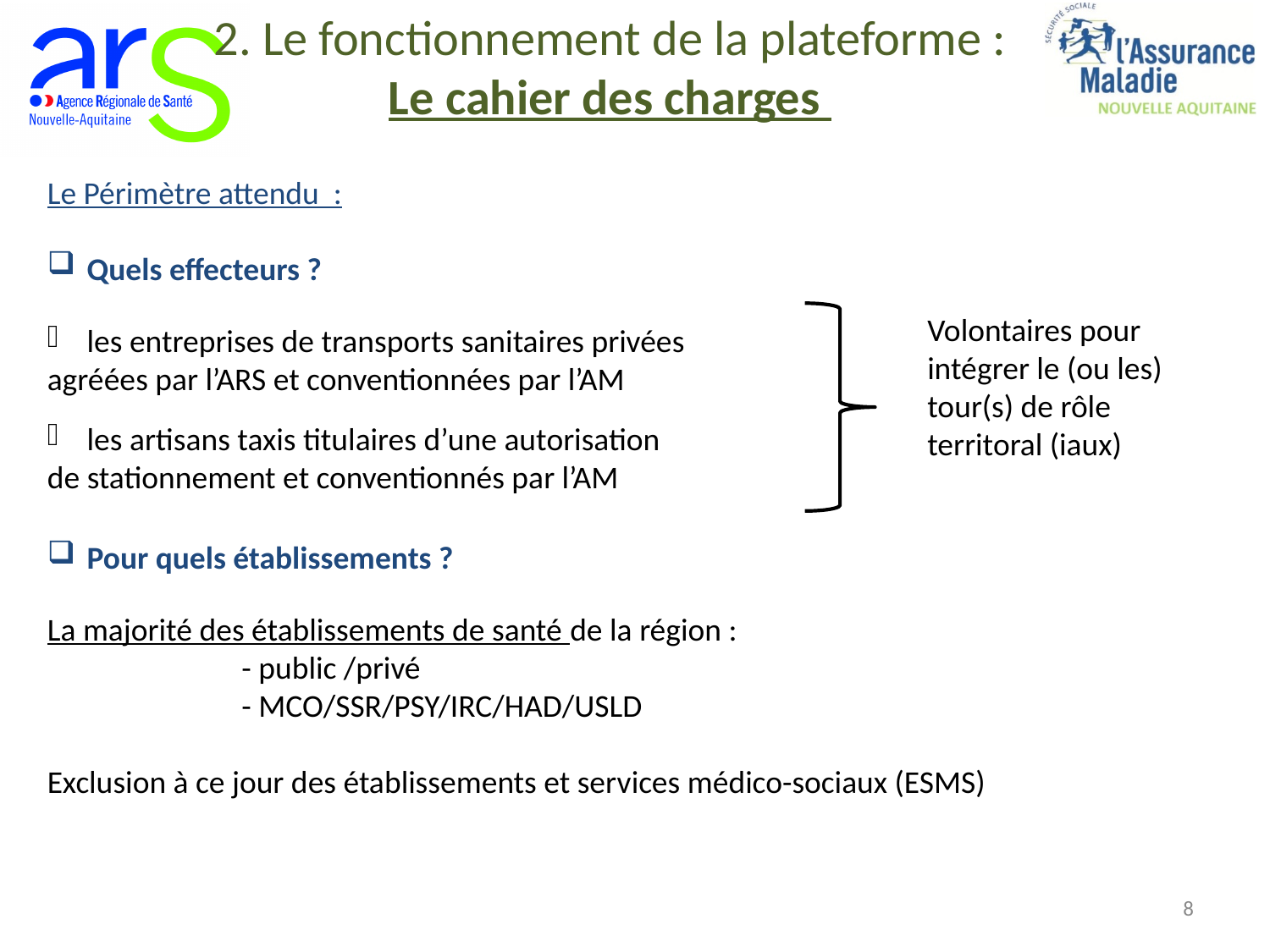

2. Le fonctionnement de la plateforme :
Le cahier des charges

Le Périmètre attendu  :

Quels effecteurs ?

les entreprises de transports sanitaires privées
agréées par l’ARS et conventionnées par l’AM

les artisans taxis titulaires d’une autorisation
de stationnement et conventionnés par l’AM

Pour quels établissements ?

La majorité des établissements de santé de la région :
                           - public /privé
                           - MCO/SSR/PSY/IRC/HAD/USLD

Exclusion à ce jour des établissements et services médico-sociaux (ESMS)

Volontaires pour intégrer le (ou les) tour(s) de rôle territoral (iaux)
8